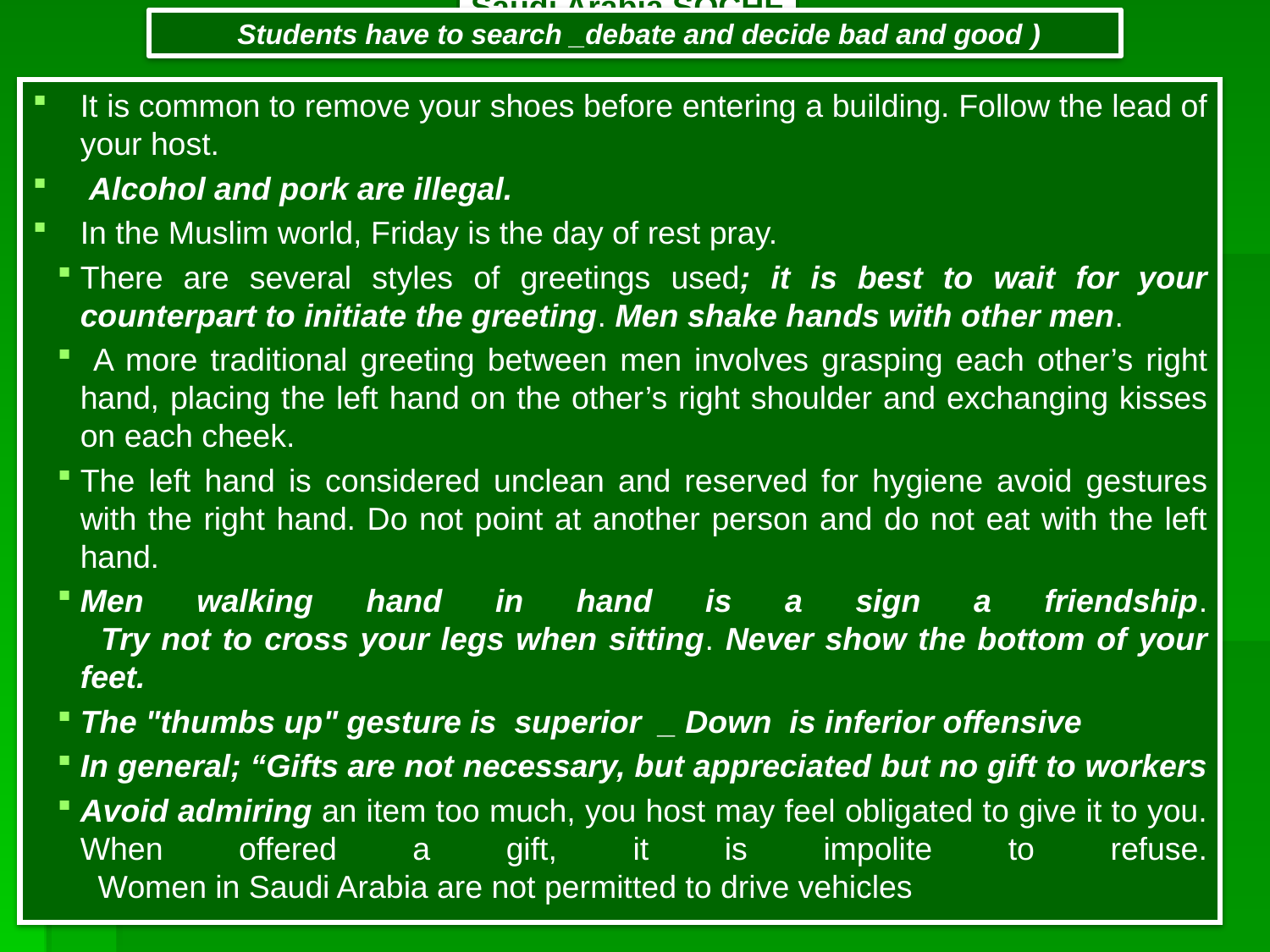

Saudi Arabia SOCHE
( Students have to search _debate and decide bad and good
It is common to remove your shoes before entering a building. Follow the lead of your host.
 Alcohol and pork are illegal.
In the Muslim world, Friday is the day of rest pray.
There are several styles of greetings used; it is best to wait for your counterpart to initiate the greeting. Men shake hands with other men.
 A more traditional greeting between men involves grasping each other’s right hand, placing the left hand on the other’s right shoulder and exchanging kisses on each cheek.
The left hand is considered unclean and reserved for hygiene avoid gestures with the right hand. Do not point at another person and do not eat with the left hand.
Men walking hand in hand is a sign a friendship.
  Try not to cross your legs when sitting. Never show the bottom of your feet.
The "thumbs up" gesture is  superior  _ Down  is inferior offensive
In general; “Gifts are not necessary, but appreciated but no gift to workers
Avoid admiring an item too much, you host may feel obligated to give it to you. When offered a gift, it is impolite to refuse.
  Women in Saudi Arabia are not permitted to drive vehicles